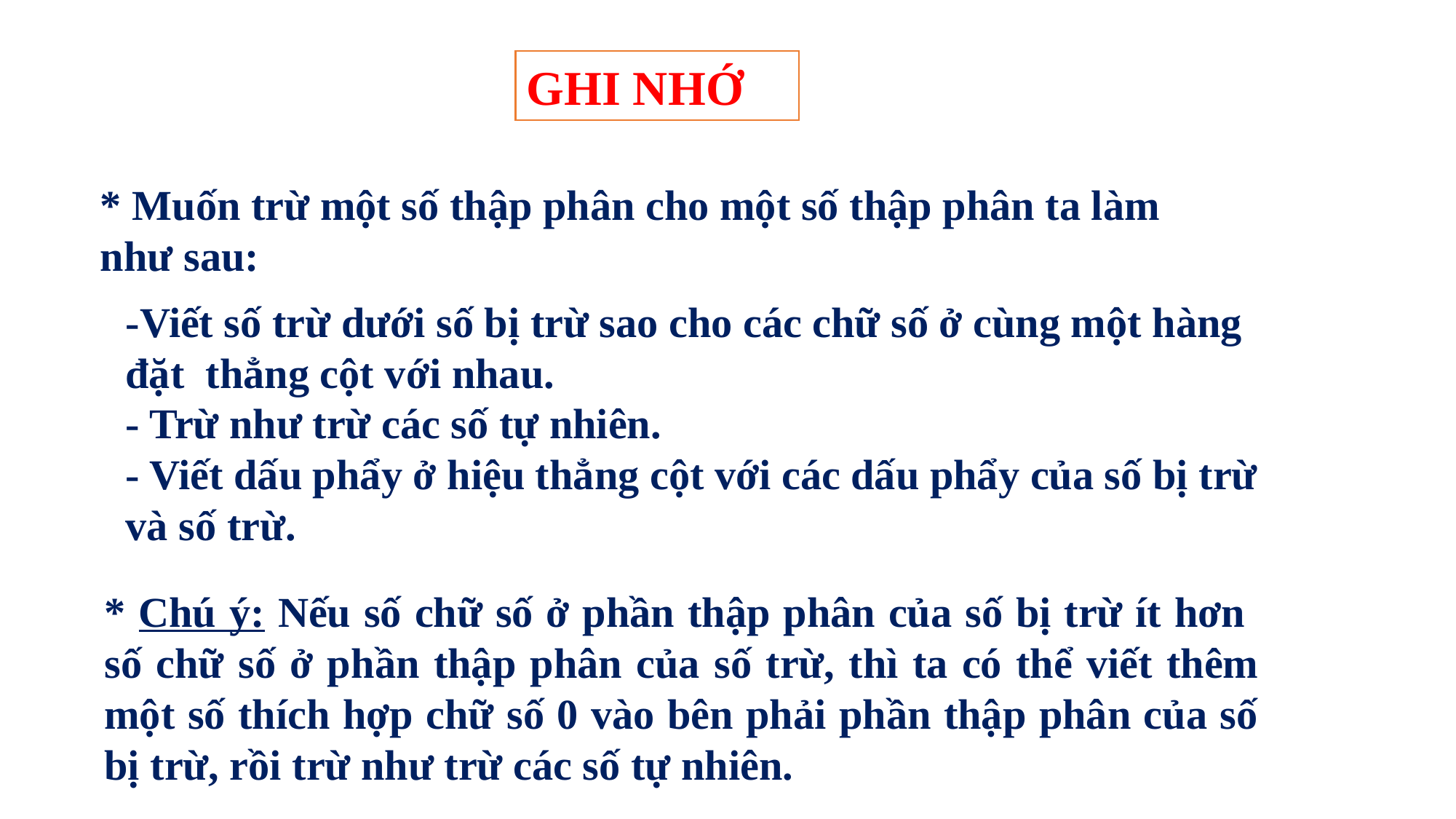

GHI NHỚ
* Muốn trừ một số thập phân cho một số thập phân ta làm như sau:
-Viết số trừ dưới số bị trừ sao cho các chữ số ở cùng một hàng đặt  thẳng cột với nhau.
- Trừ như trừ các số tự nhiên.
- Viết dấu phẩy ở hiệu thẳng cột với các dấu phẩy của số bị trừ và số trừ.

* Chú ý: Nếu số chữ số ở phần thập phân của số bị trừ ít hơn  số chữ số ở phần thập phân của số trừ, thì ta có thể viết thêm một số thích hợp chữ số 0 vào bên phải phần thập phân của số bị trừ, rồi trừ như trừ các số tự nhiên.